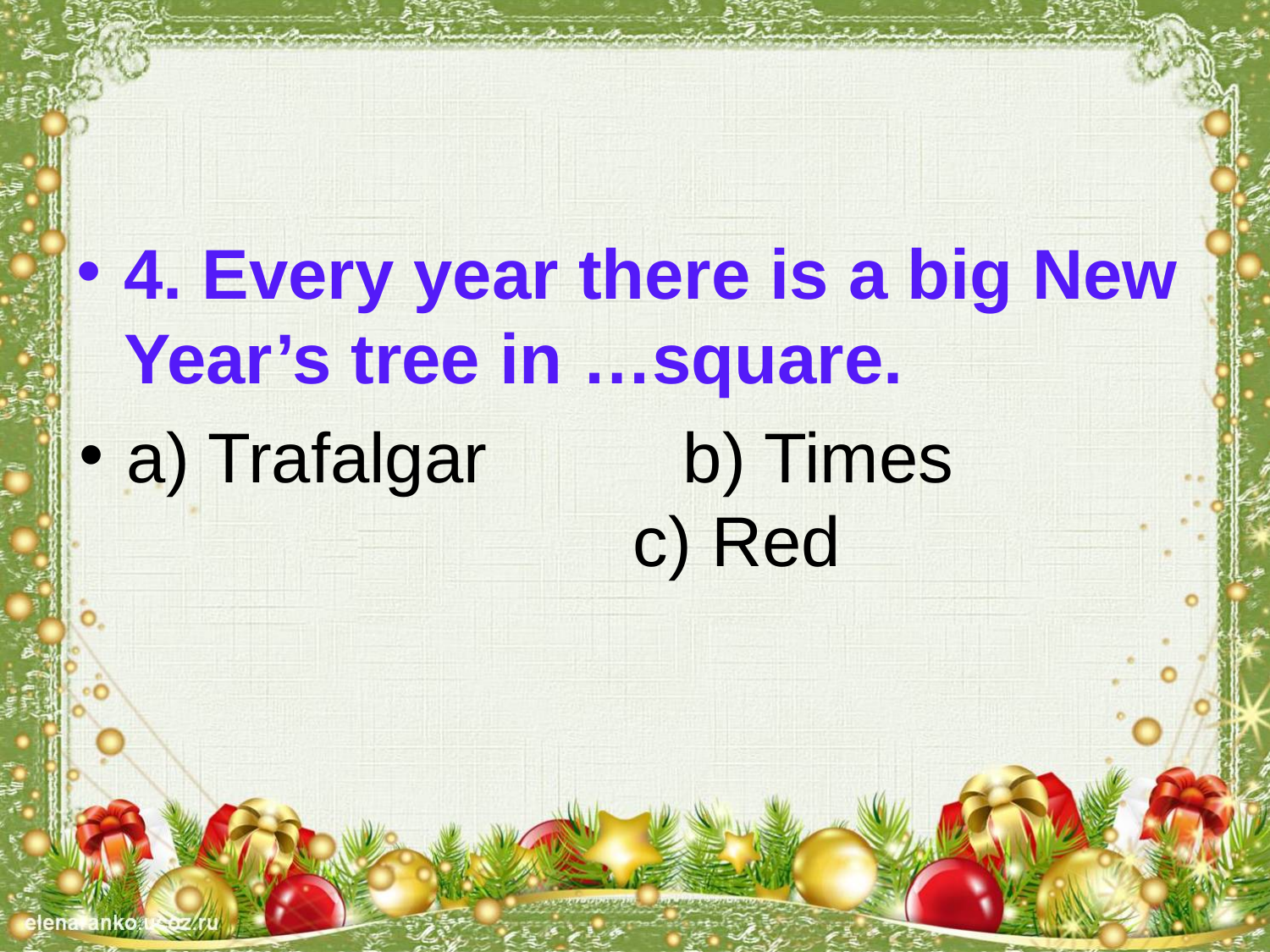

#
4. Every year there is a big New Year’s tree in …square.
a) Trafalgar          b) Times                     c) Red